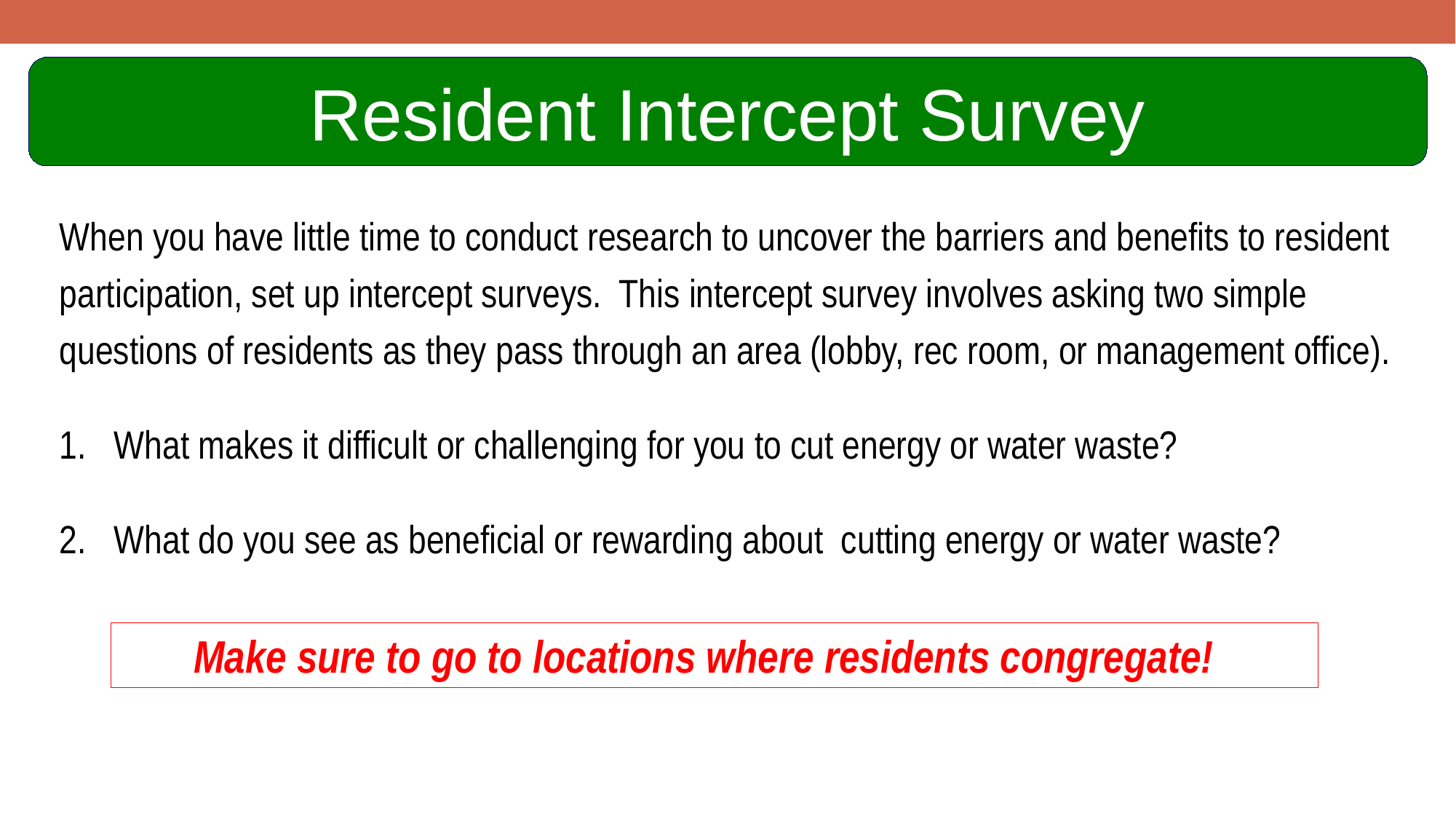

Resident Intercept Survey
When you have little time to conduct research to uncover the barriers and benefits to resident participation, set up intercept surveys.  This intercept survey involves asking two simple questions of residents as they pass through an area (lobby, rec room, or management office).

What makes it difficult or challenging for you to cut energy or water waste?

What do you see as beneficial or rewarding about  cutting energy or water waste?
Make sure to go to locations where residents congregate!